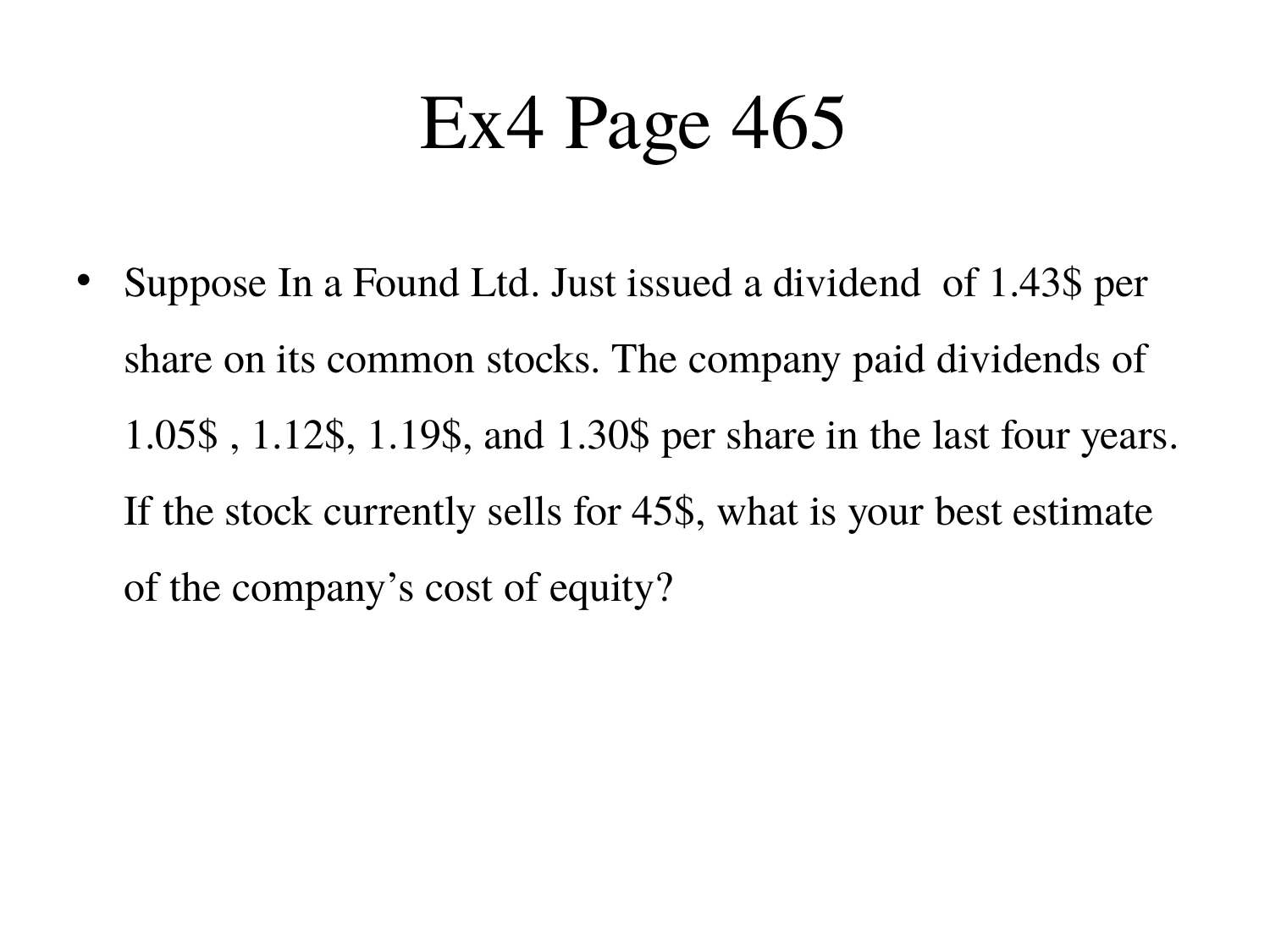

# Ex4 Page 465
Suppose In a Found Ltd. Just issued a dividend  of 1.43$ per share on its common stocks. The company paid dividends of 1.05$ , 1.12$, 1.19$, and 1.30$ per share in the last four years. If the stock currently sells for 45$, what is your best estimate of the company’s cost of equity?